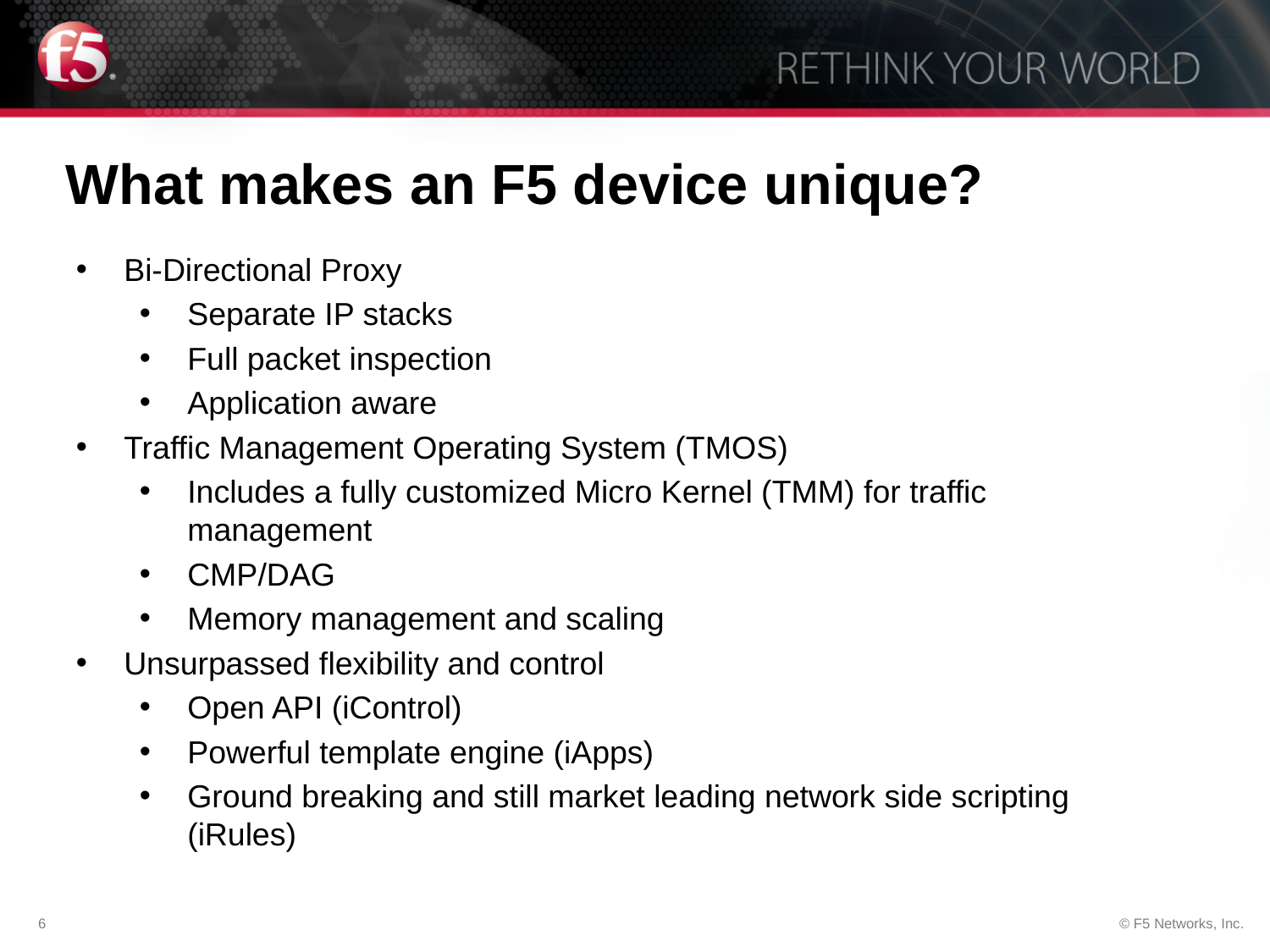

What makes an F5 device unique?
Bi-Directional Proxy
Separate IP stacks
Full packet inspection
Application aware
Traffic Management Operating System (TMOS)
Includes a fully customized Micro Kernel (TMM) for traffic management
CMP/DAG
Memory management and scaling
Unsurpassed flexibility and control
Open API (iControl)
Powerful template engine (iApps)
Ground breaking and still market leading network side scripting (iRules)